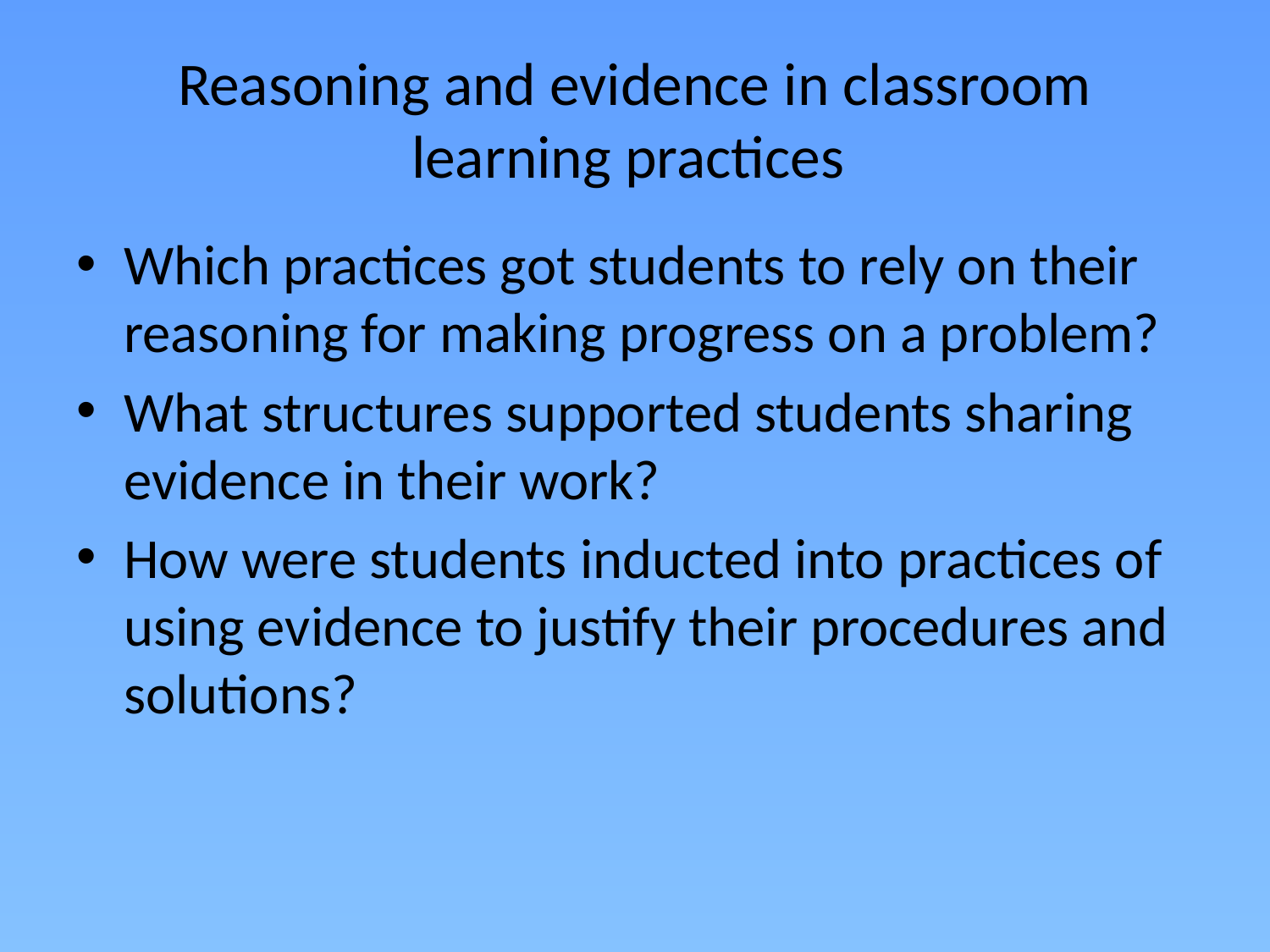

# Reasoning and evidence in classroom learning practices
Which practices got students to rely on their reasoning for making progress on a problem?
What structures supported students sharing evidence in their work?
How were students inducted into practices of using evidence to justify their procedures and solutions?